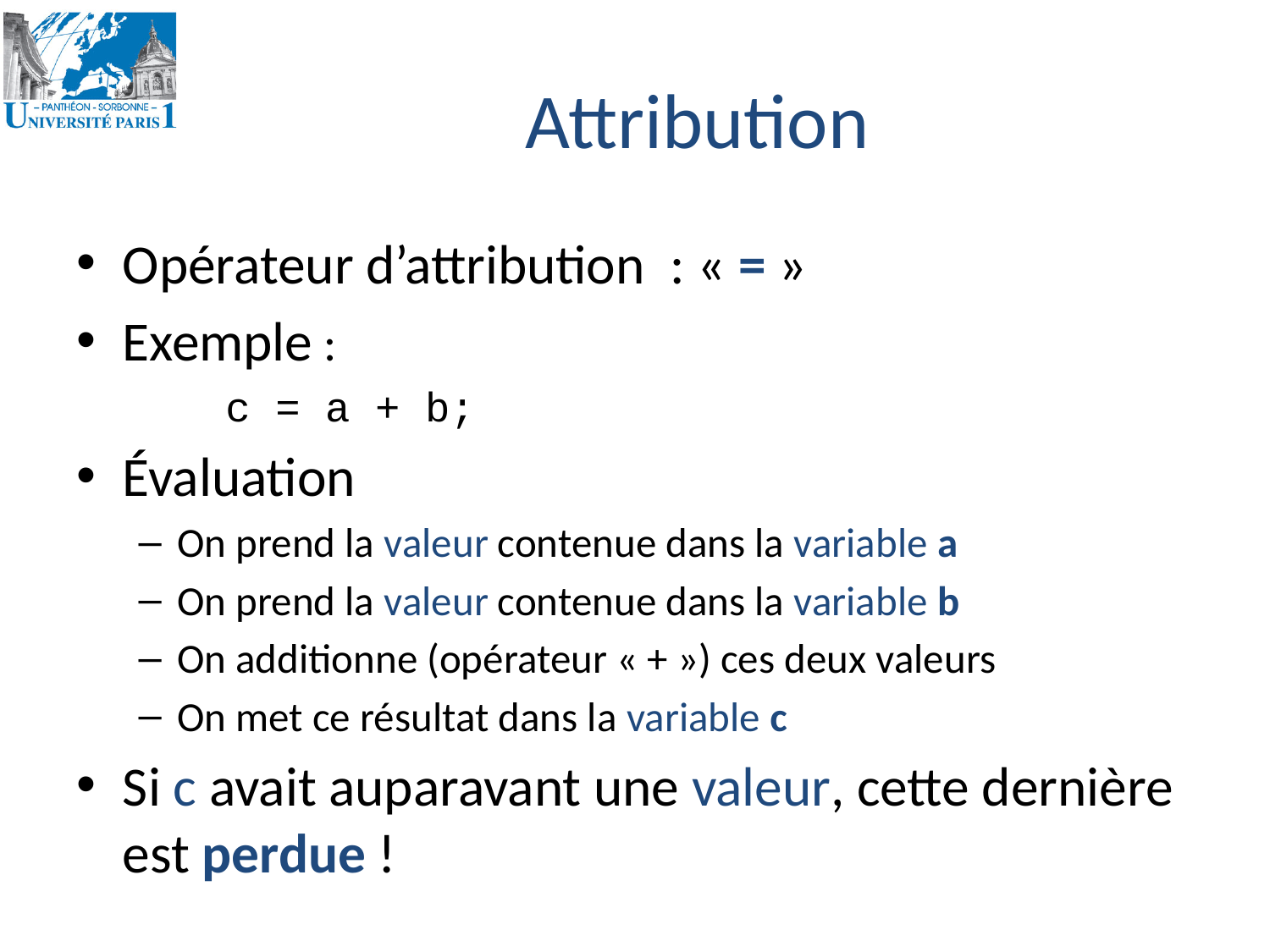

# Attribution
Opérateur d’attribution  : « = »
Exemple :
 c = a + b;
Évaluation
On prend la valeur contenue dans la variable a
On prend la valeur contenue dans la variable b
On additionne (opérateur « + ») ces deux valeurs
On met ce résultat dans la variable c
Si c avait auparavant une valeur, cette dernière est perdue !